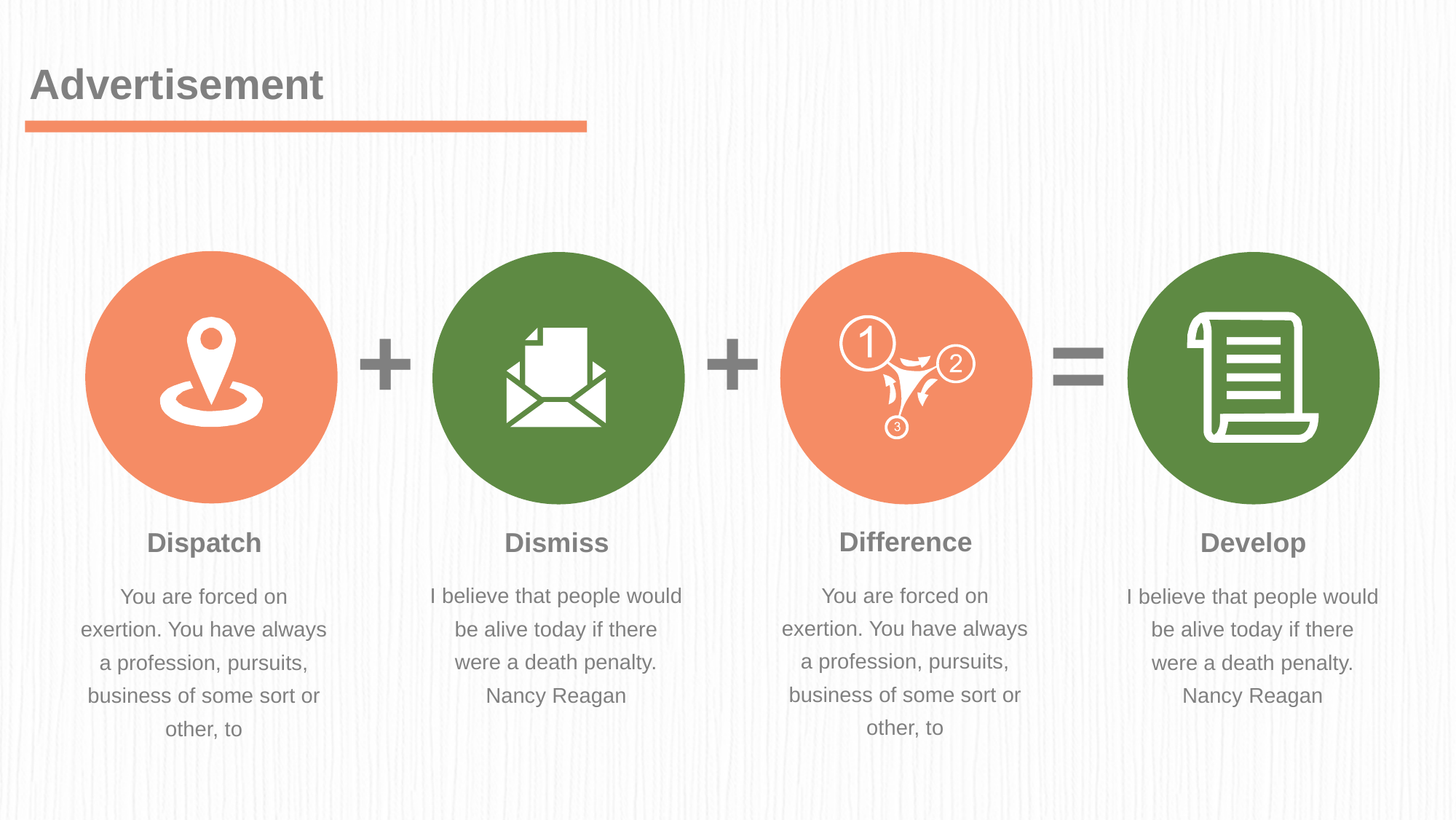

Advertisement

+
+
=

Difference
Dismiss
Dispatch
Develop
You are forced on exertion. You have always a profession, pursuits, business of some sort or other, to
I believe that people would be alive today if there were a death penalty. Nancy Reagan
You are forced on exertion. You have always a profession, pursuits, business of some sort or other, to
I believe that people would be alive today if there were a death penalty. Nancy Reagan